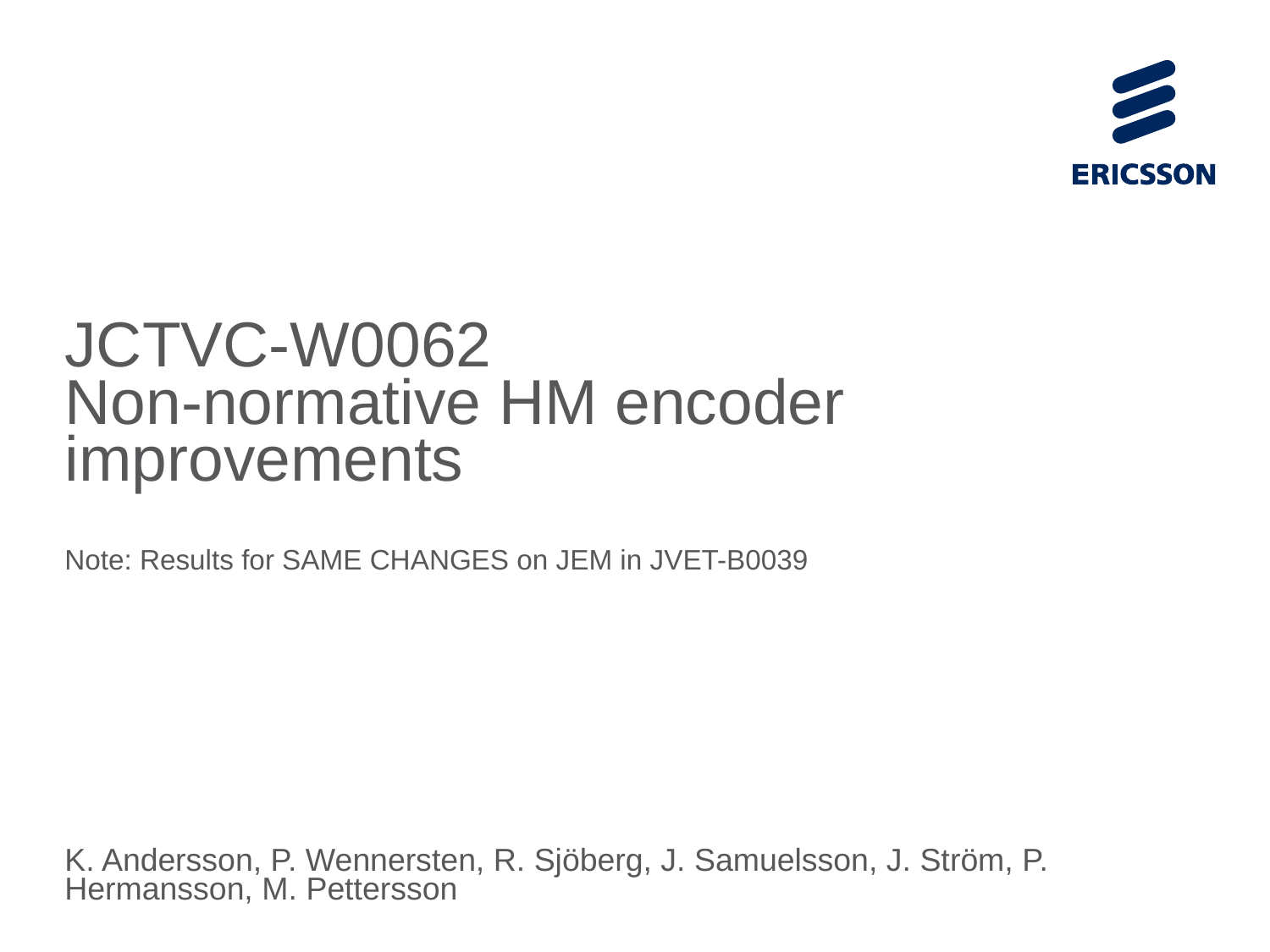

# JCTVC-W0062 Non-normative HM encoder improvements Note: Results for SAME CHANGES on JEM in JVET-B0039
K. Andersson, P. Wennersten, R. Sjöberg, J. Samuelsson, J. Ström, P. Hermansson, M. Pettersson